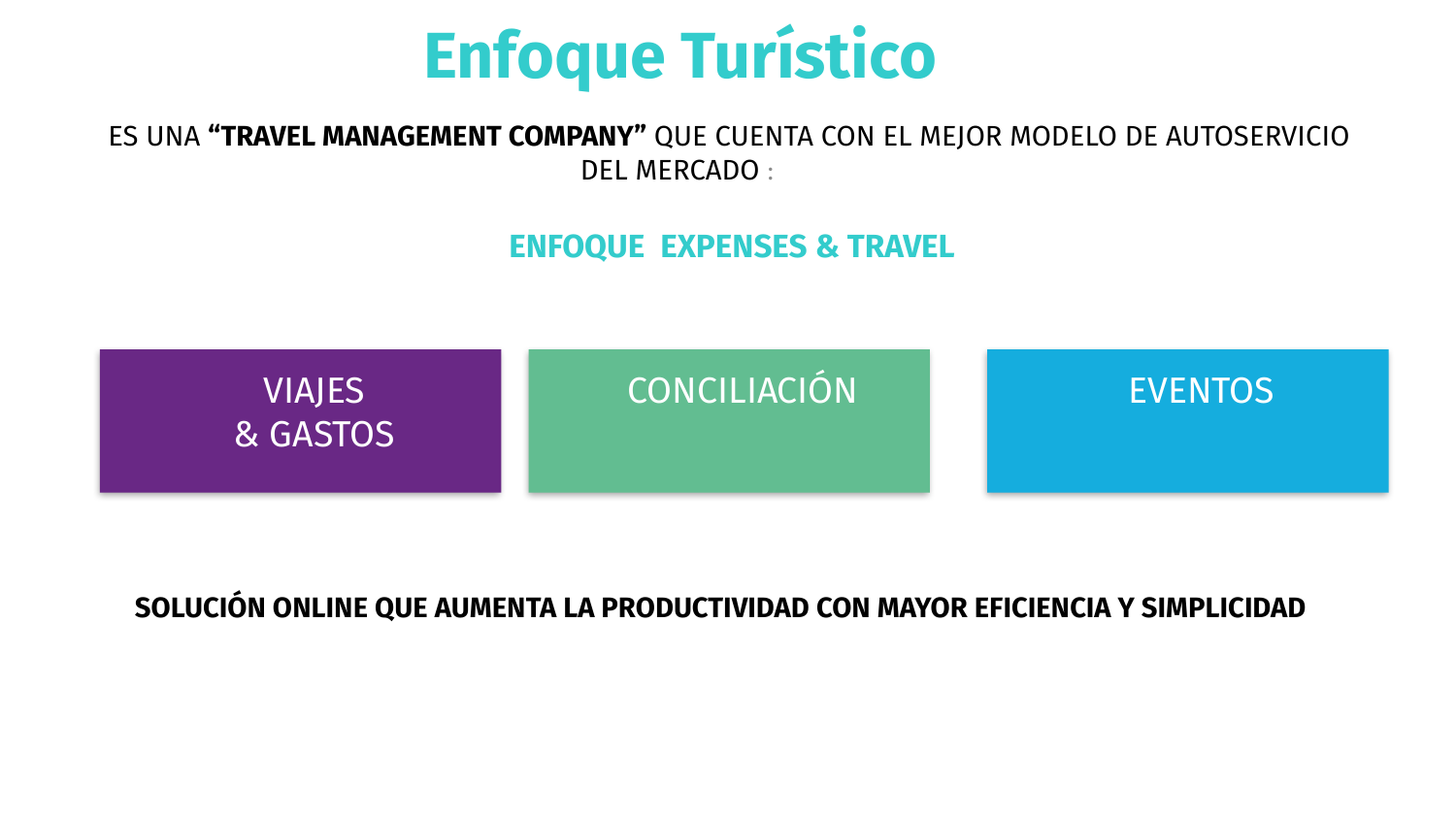

# Enfoque Turístico
ES UNA “Travel Management Company” que cuenta con el mejor modelo de autoservicio del mercado :

 Enfoque  Expenses & TRAVEL

VIAJES
& GASTOS
CONCILIACIÓN
EVENTOS

soluciÓn online que aumenta la produCtividad con mayor Eficiencia y simplicidad